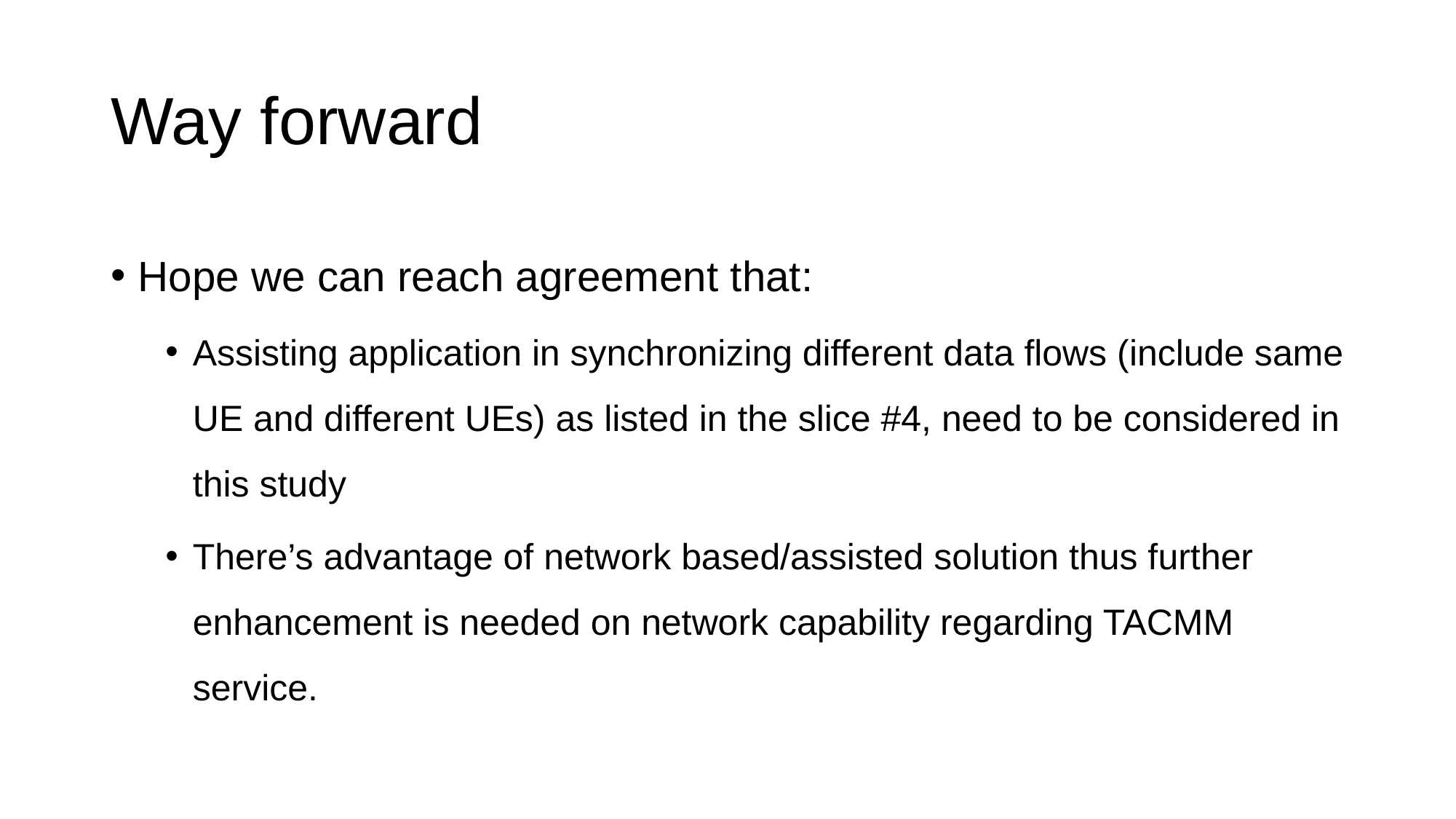

# Way forward
Hope we can reach agreement that:
Assisting application in synchronizing different data flows (include same UE and different UEs) as listed in the slice #4, need to be considered in this study
There’s advantage of network based/assisted solution thus further enhancement is needed on network capability regarding TACMM service.